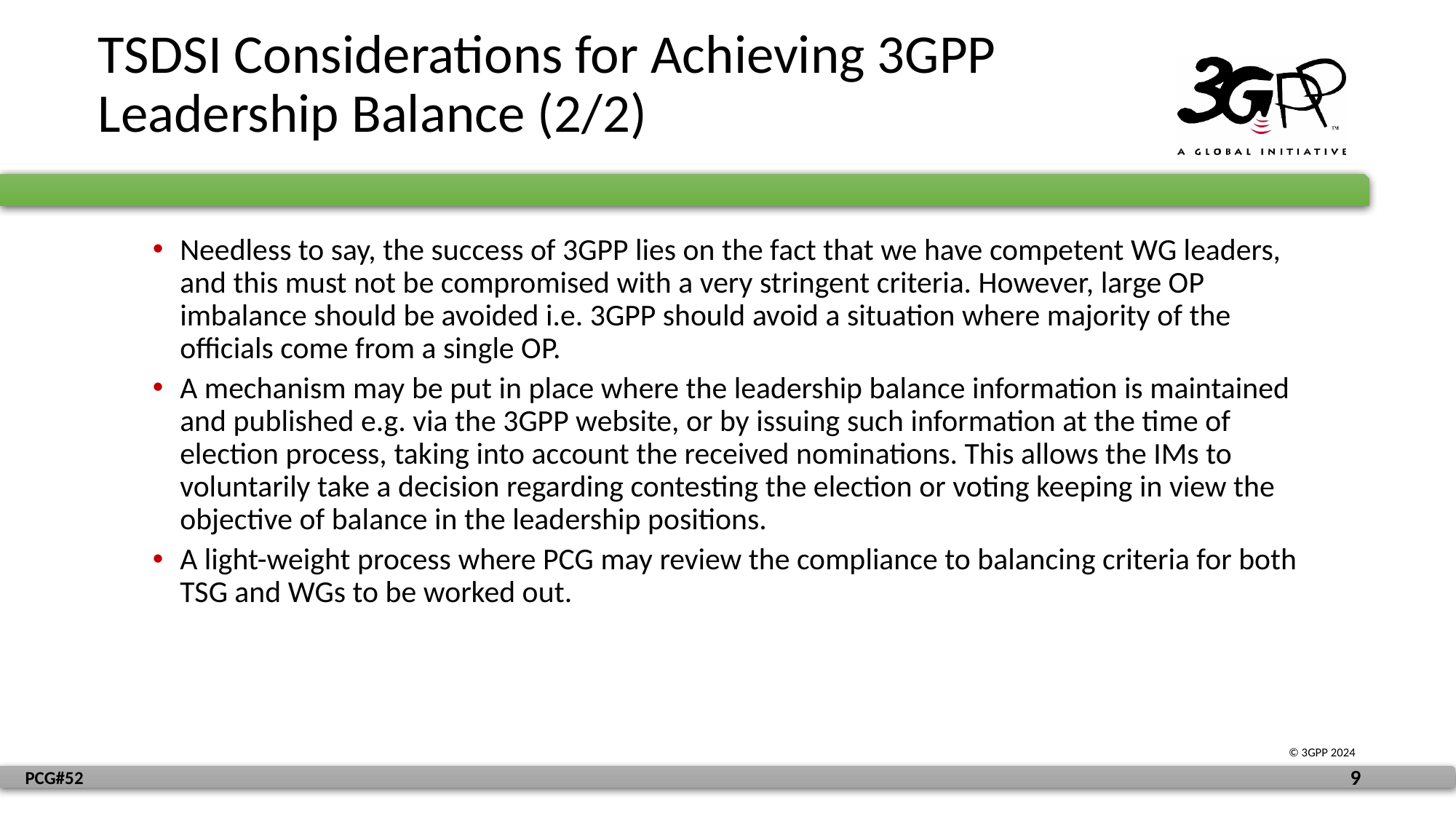

# TSDSI Considerations for Achieving 3GPP Leadership Balance (2/2)
Needless to say, the success of 3GPP lies on the fact that we have competent WG leaders, and this must not be compromised with a very stringent criteria. However, large OP imbalance should be avoided i.e. 3GPP should avoid a situation where majority of the officials come from a single OP.
A mechanism may be put in place where the leadership balance information is maintained and published e.g. via the 3GPP website, or by issuing such information at the time of election process, taking into account the received nominations. This allows the IMs to voluntarily take a decision regarding contesting the election or voting keeping in view the objective of balance in the leadership positions.
A light-weight process where PCG may review the compliance to balancing criteria for both TSG and WGs to be worked out.